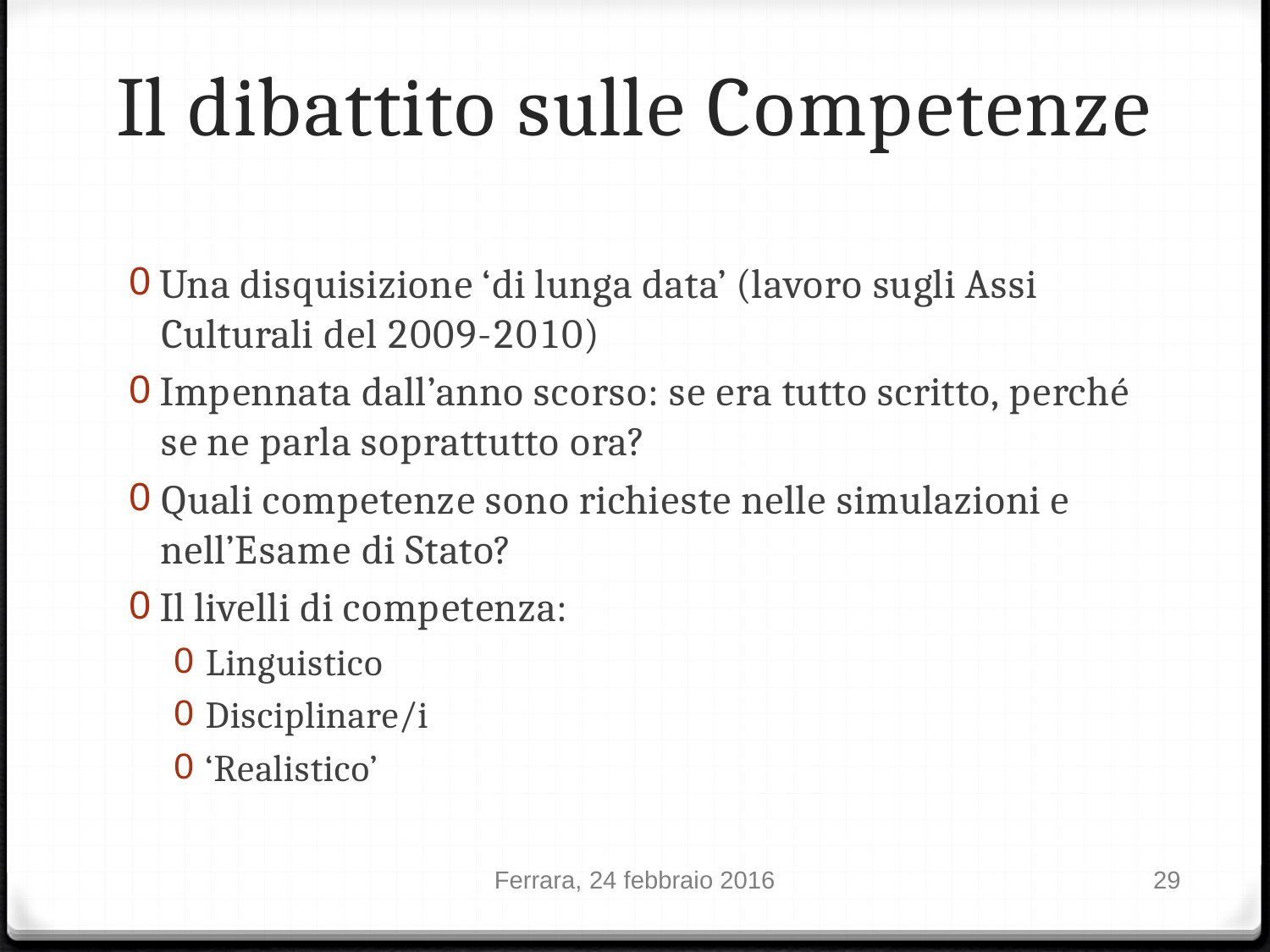

# Il dibattito sulle Competenze
Una disquisizione ‘di lunga data’ (lavoro sugli Assi Culturali del 2009-2010)
Impennata dall’anno scorso: se era tutto scritto, perché se ne parla soprattutto ora?
Quali competenze sono richieste nelle simulazioni e nell’Esame di Stato?
Il livelli di competenza:
Linguistico
Disciplinare/i
‘Realistico’
Ferrara, 24 febbraio 2016
29